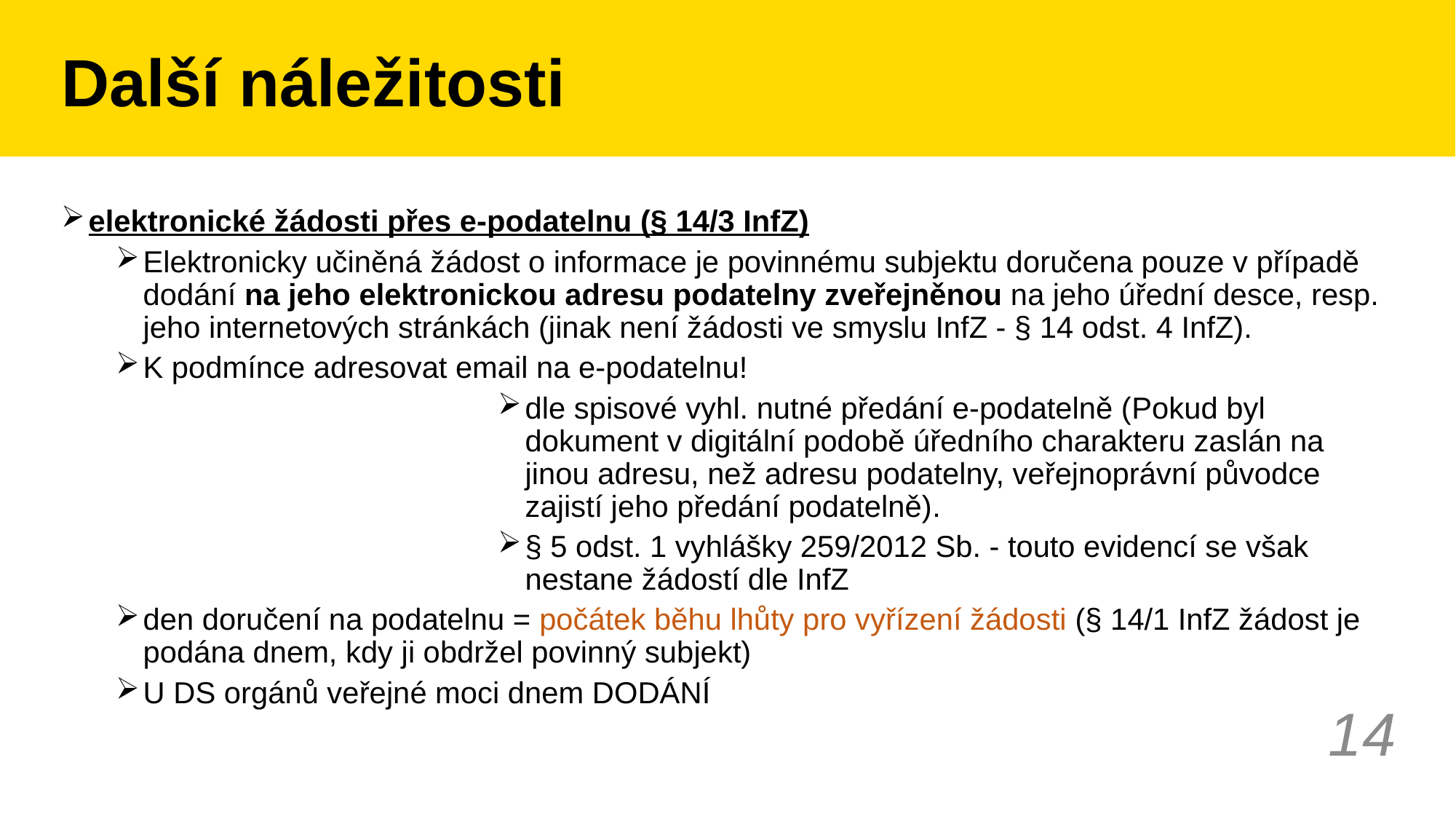

# Další náležitosti
elektronické žádosti přes e-podatelnu (§ 14/3 InfZ)
Elektronicky učiněná žádost o informace je povinnému subjektu doručena pouze v případě dodání na jeho elektronickou adresu podatelny zveřejněnou na jeho úřední desce, resp. jeho internetových stránkách (jinak není žádosti ve smyslu InfZ - § 14 odst. 4 InfZ).
K podmínce adresovat email na e-podatelnu!
dle spisové vyhl. nutné předání e-podatelně (Pokud byl dokument v digitální podobě úředního charakteru zaslán na jinou adresu, než adresu podatelny, veřejnoprávní původce zajistí jeho předání podatelně).
§ 5 odst. 1 vyhlášky 259/2012 Sb. - touto evidencí se však nestane žádostí dle InfZ
den doručení na podatelnu = počátek běhu lhůty pro vyřízení žádosti (§ 14/1 InfZ žádost je podána dnem, kdy ji obdržel povinný subjekt)
U DS orgánů veřejné moci dnem DODÁNÍ

14